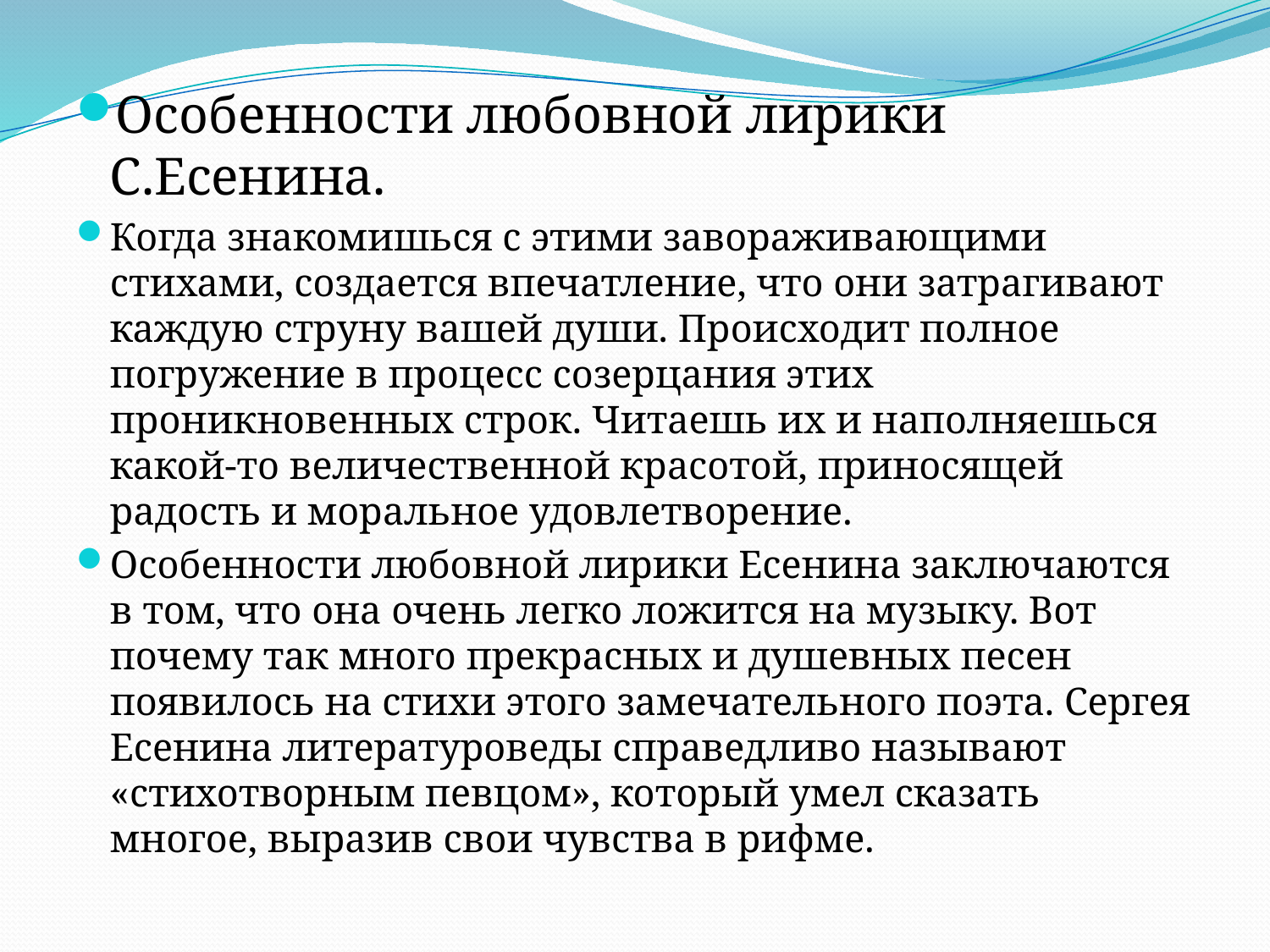

Особенности любовной лирики С.Есенина.
Когда знакомишься с этими завораживающими стихами, создается впечатление, что они затрагивают каждую струну вашей души. Происходит полное погружение в процесс созерцания этих проникновенных строк. Читаешь их и наполняешься какой-то величественной красотой, приносящей радость и моральное удовлетворение.
Особенности любовной лирики Есенина заключаются в том, что она очень легко ложится на музыку. Вот почему так много прекрасных и душевных песен появилось на стихи этого замечательного поэта. Сергея Есенина литературоведы справедливо называют «стихотворным певцом», который умел сказать многое, выразив свои чувства в рифме.